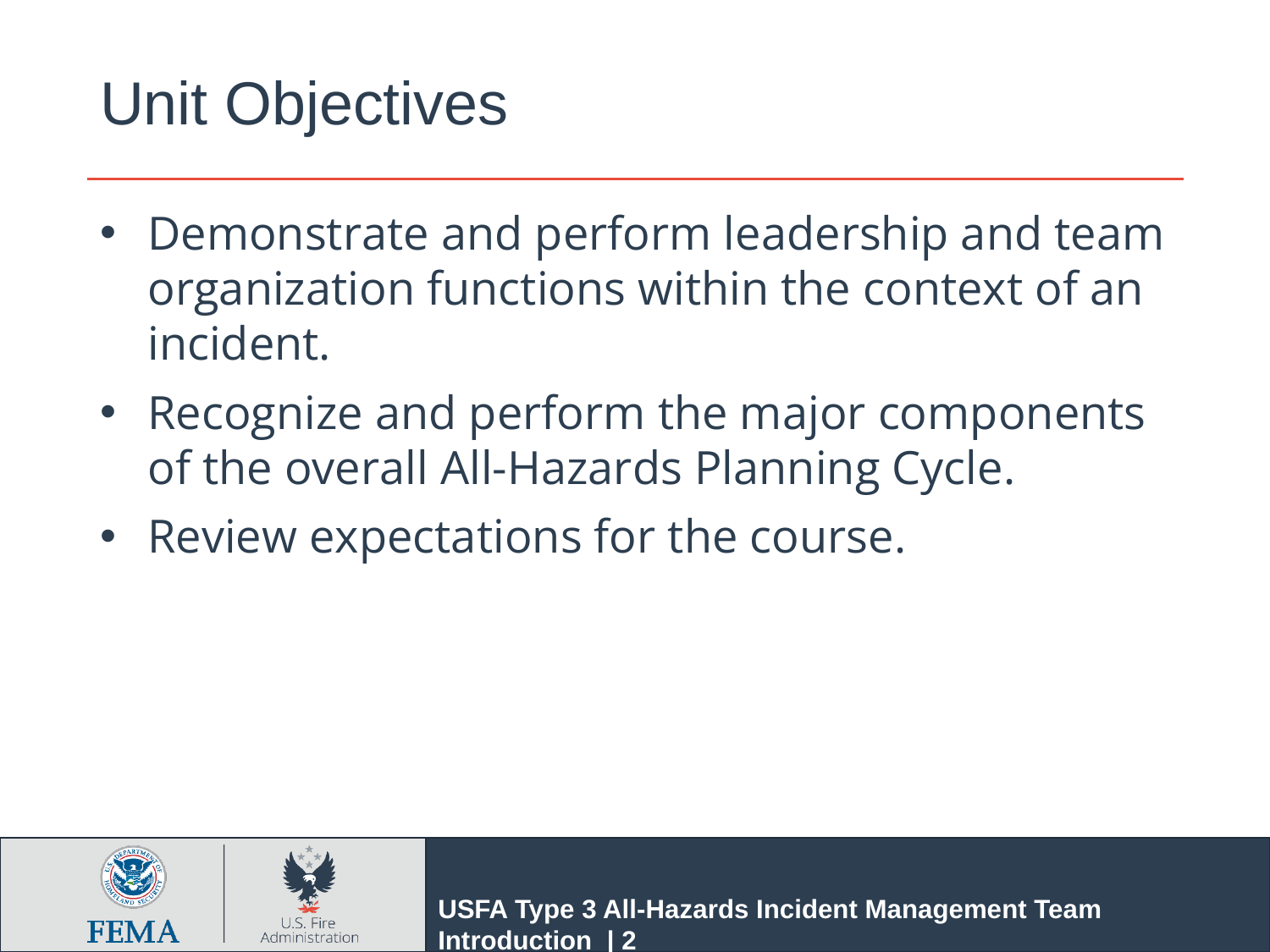

# Unit Objectives
Demonstrate and perform leadership and team organization functions within the context of an incident.
Recognize and perform the major components of the overall All-Hazards Planning Cycle.
Review expectations for the course.

USFA Type 3 All-Hazards Incident Management Team Introduction  | 2